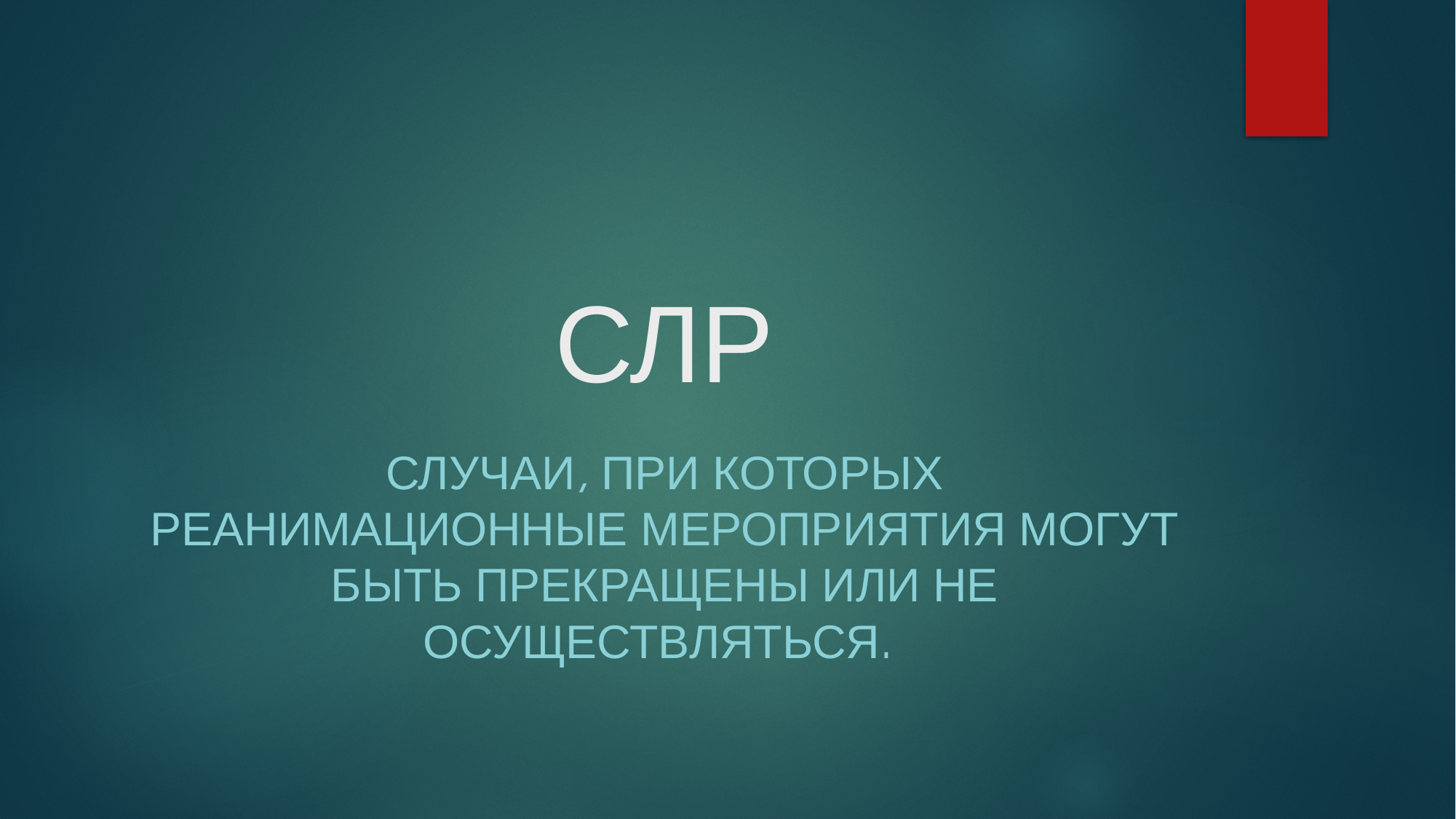

# СЛР
Случаи, при которых реанимационные мероприятия могут быть прекращены или не осуществляться.